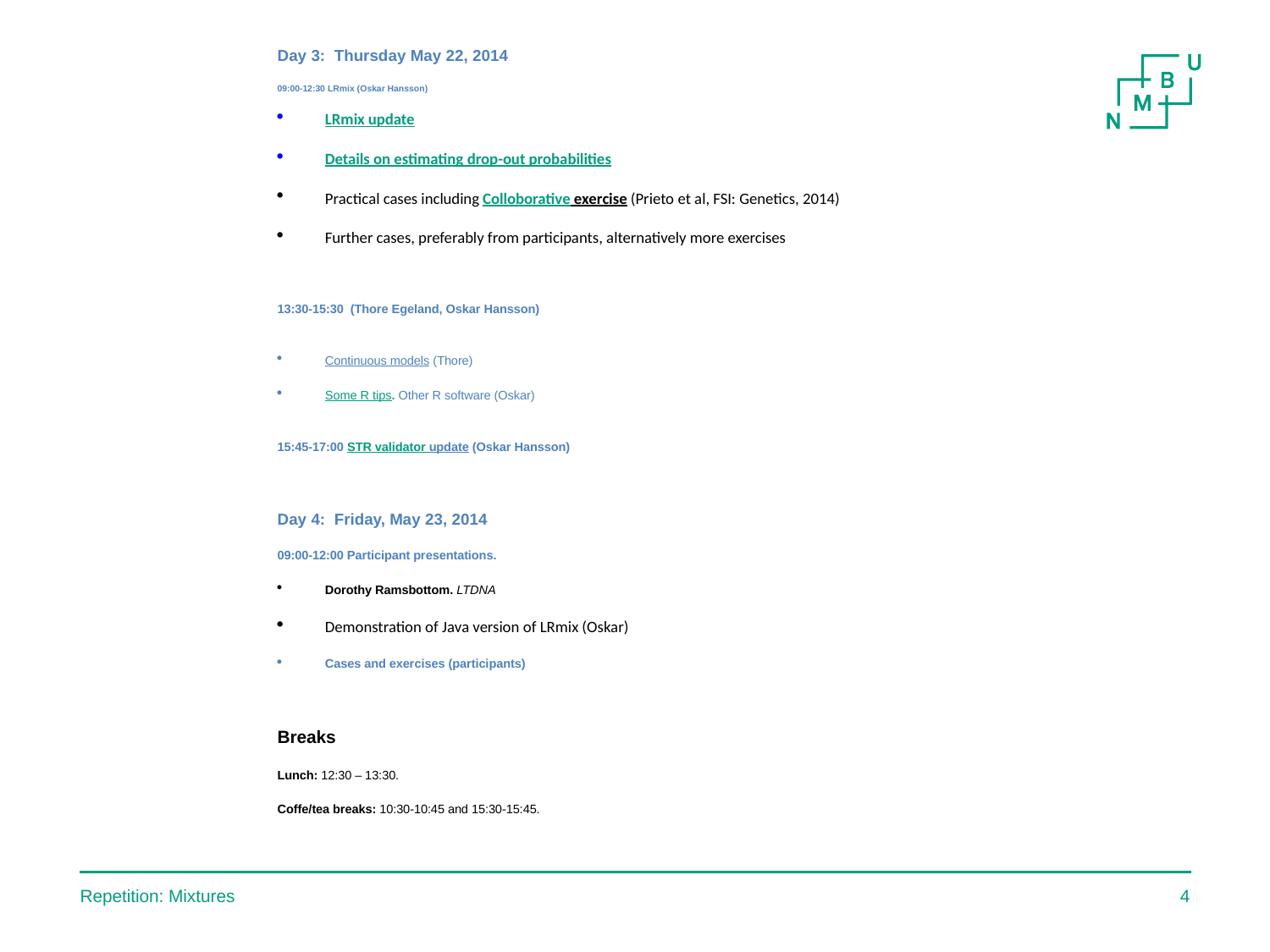

Day 3:  Thursday May 22, 2014
09:00-12:30 LRmix (Oskar Hansson)
LRmix update
Details on estimating drop-out probabilities
Practical cases including Colloborative exercise (Prieto et al, FSI: Genetics, 2014)
Further cases, preferably from participants, alternatively more exercises

13:30-15:30  (Thore Egeland, Oskar Hansson)
Continuous models (Thore)
Some R tips. Other R software (Oskar)
15:45-17:00 STR validator update (Oskar Hansson)
Day 4:  Friday, May 23, 2014
09:00-12:00 Participant presentations.
Dorothy Ramsbottom. LTDNA
Demonstration of Java version of LRmix (Oskar)
Cases and exercises (participants)

Breaks
Lunch: 12:30 – 13:30.
Coffe/tea breaks: 10:30-10:45 and 15:30-15:45.
Repetition: Mixtures
4